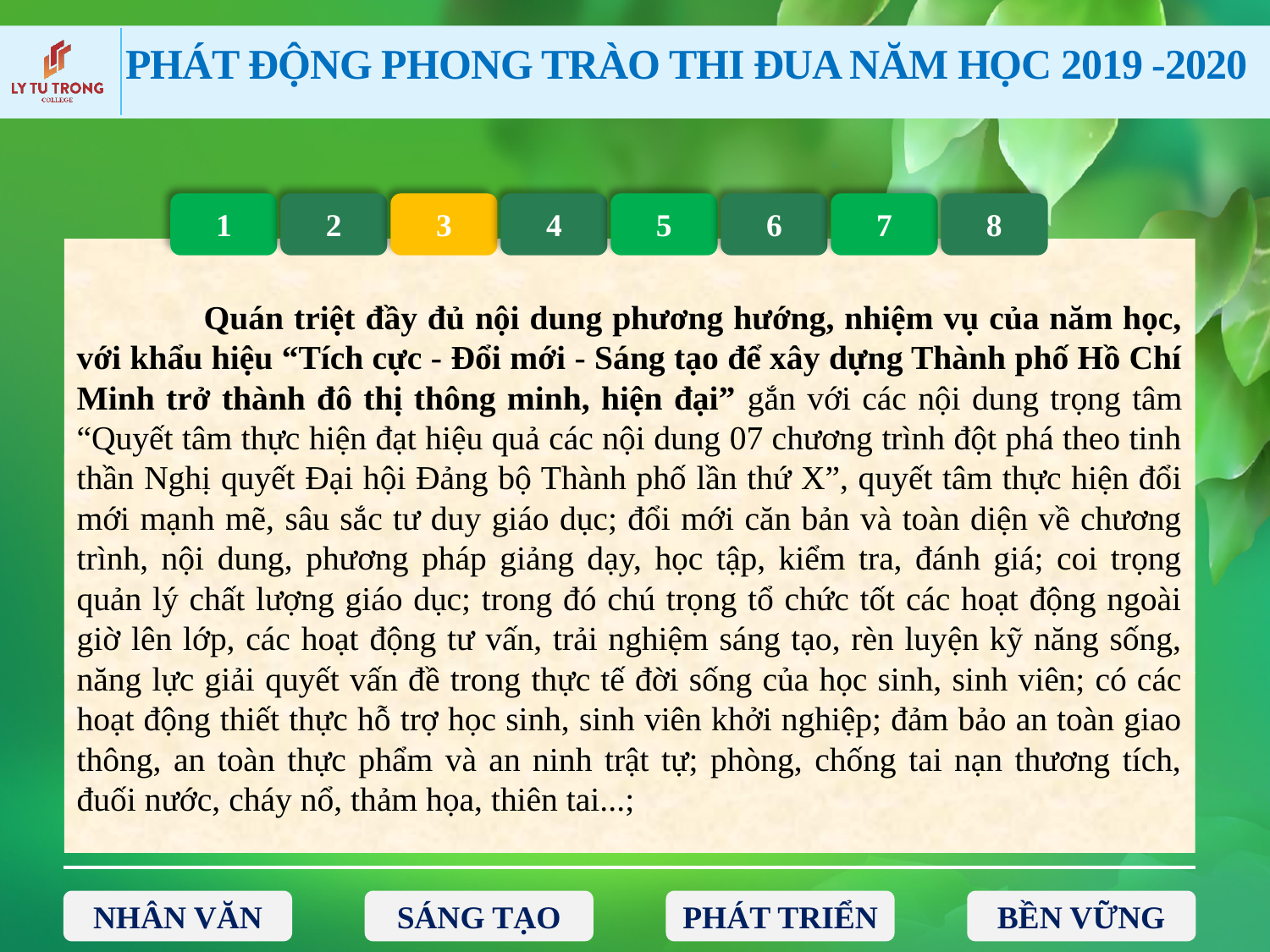

1
2
3
4
5
6
7
8

	Quán triệt đầy đủ nội dung phương hướng, nhiệm vụ của năm học, với khẩu hiệu “Tích cực - Đổi mới - Sáng tạo để xây dựng Thành phố Hồ Chí Minh trở thành đô thị thông minh, hiện đại” gắn với các nội dung trọng tâm “Quyết tâm thực hiện đạt hiệu quả các nội dung 07 chương trình đột phá theo tinh thần Nghị quyết Đại hội Đảng bộ Thành phố lần thứ X”, quyết tâm thực hiện đổi mới mạnh mẽ, sâu sắc tư duy giáo dục; đổi mới căn bản và toàn diện về chương trình, nội dung, phương pháp giảng dạy, học tập, kiểm tra, đánh giá; coi trọng quản lý chất lượng giáo dục; trong đó chú trọng tổ chức tốt các hoạt động ngoài giờ lên lớp, các hoạt động tư vấn, trải nghiệm sáng tạo, rèn luyện kỹ năng sống, năng lực giải quyết vấn đề trong thực tế đời sống của học sinh, sinh viên; có các hoạt động thiết thực hỗ trợ học sinh, sinh viên khởi nghiệp; đảm bảo an toàn giao thông, an toàn thực phẩm và an ninh trật tự; phòng, chống tai nạn thương tích, đuối nước, cháy nổ, thảm họa, thiên tai...;